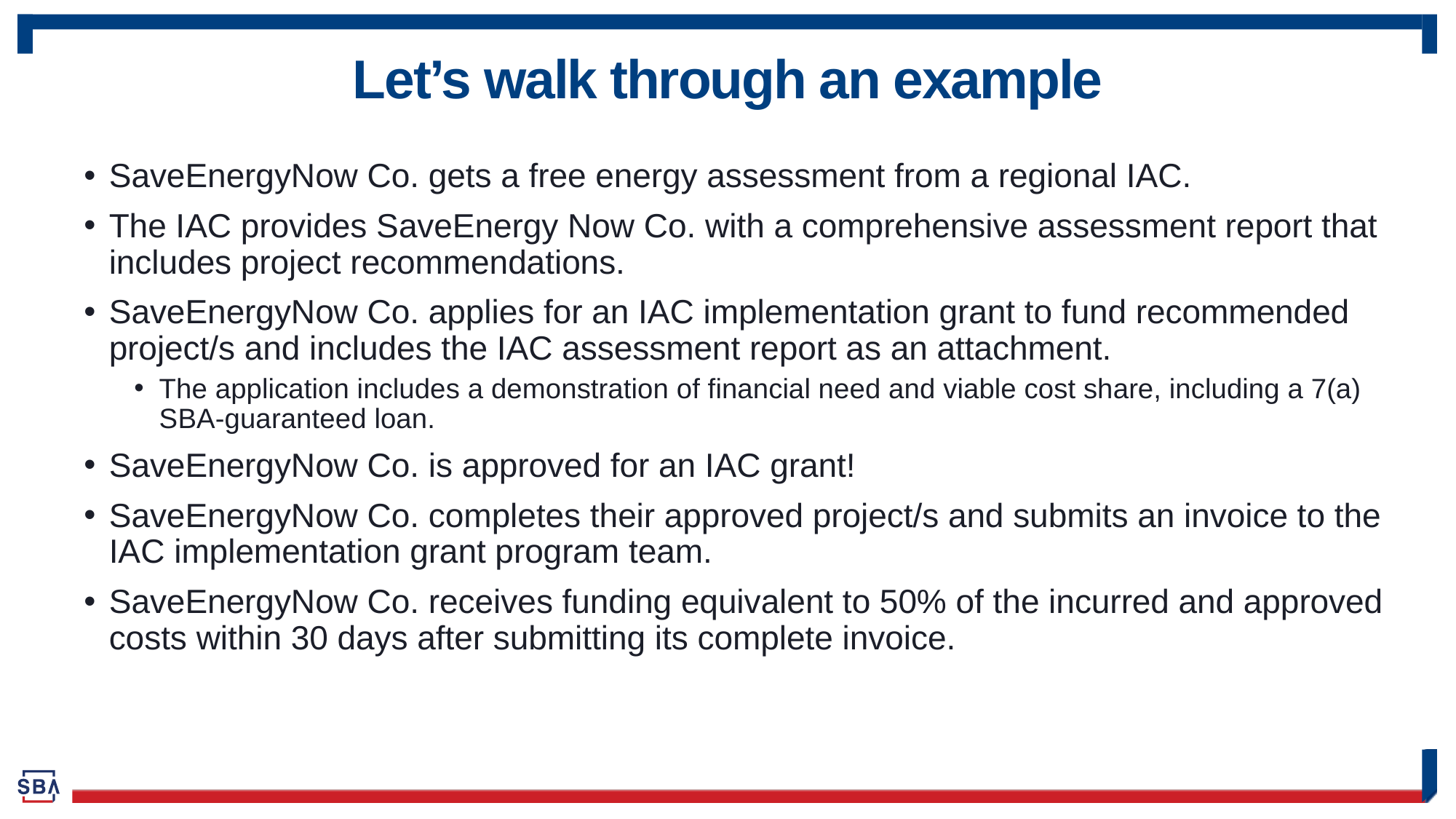

# Let’s walk through an example
SaveEnergyNow Co. gets a free energy assessment from a regional IAC.
The IAC provides SaveEnergy Now Co. with a comprehensive assessment report that includes project recommendations.
SaveEnergyNow Co. applies for an IAC implementation grant to fund recommended project/s and includes the IAC assessment report as an attachment.
The application includes a demonstration of financial need and viable cost share, including a 7(a) SBA-guaranteed loan.
SaveEnergyNow Co. is approved for an IAC grant!
SaveEnergyNow Co. completes their approved project/s and submits an invoice to the IAC implementation grant program team.
SaveEnergyNow Co. receives funding equivalent to 50% of the incurred and approved costs within 30 days after submitting its complete invoice.